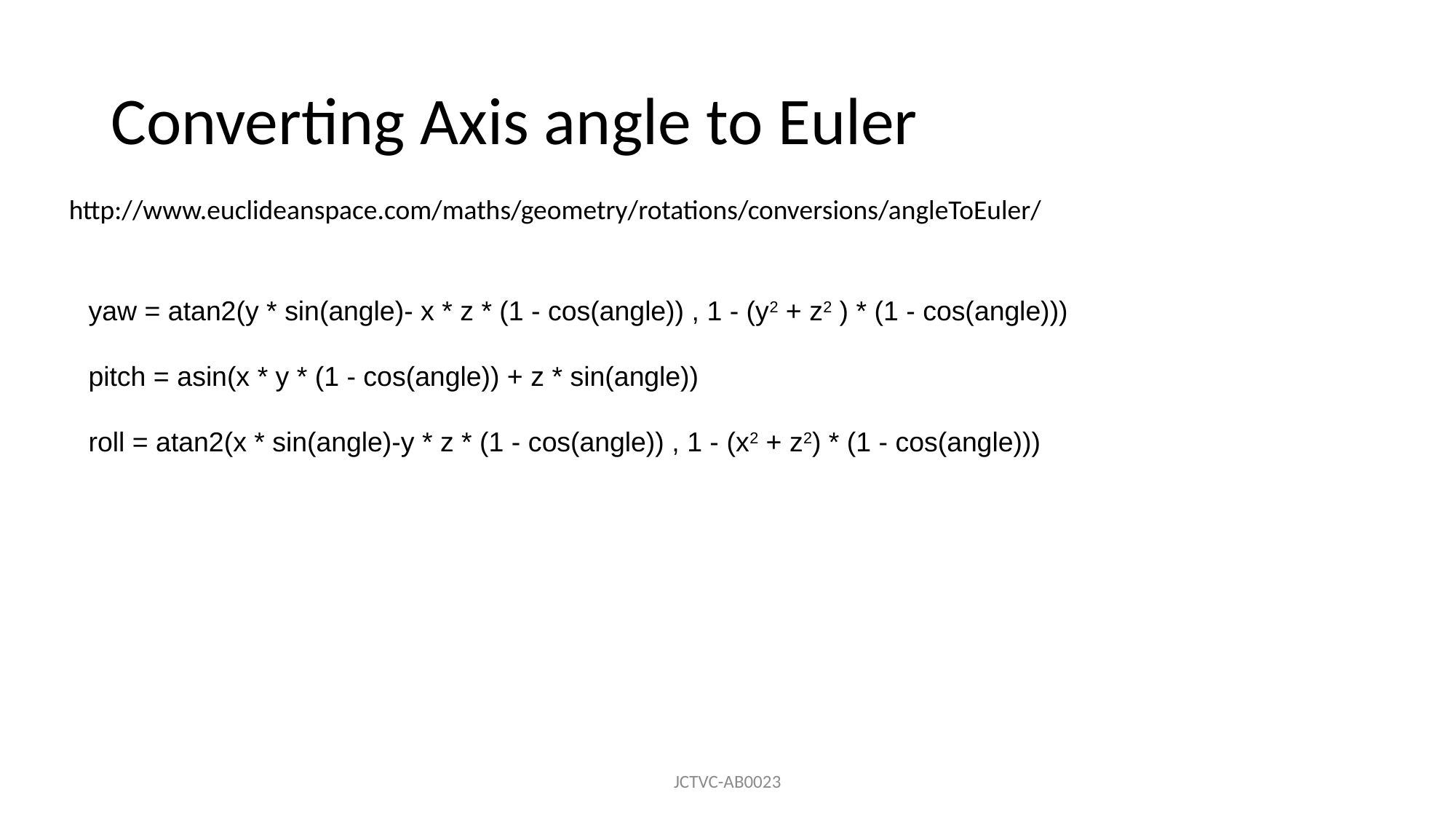

# Converting Axis angle to Euler
http://www.euclideanspace.com/maths/geometry/rotations/conversions/angleToEuler/
yaw = atan2(y * sin(angle)- x * z * (1 - cos(angle)) , 1 - (y2 + z2 ) * (1 - cos(angle)))
pitch = asin(x * y * (1 - cos(angle)) + z * sin(angle))
roll = atan2(x * sin(angle)-y * z * (1 - cos(angle)) , 1 - (x2 + z2) * (1 - cos(angle)))

JCTVC-AB0023